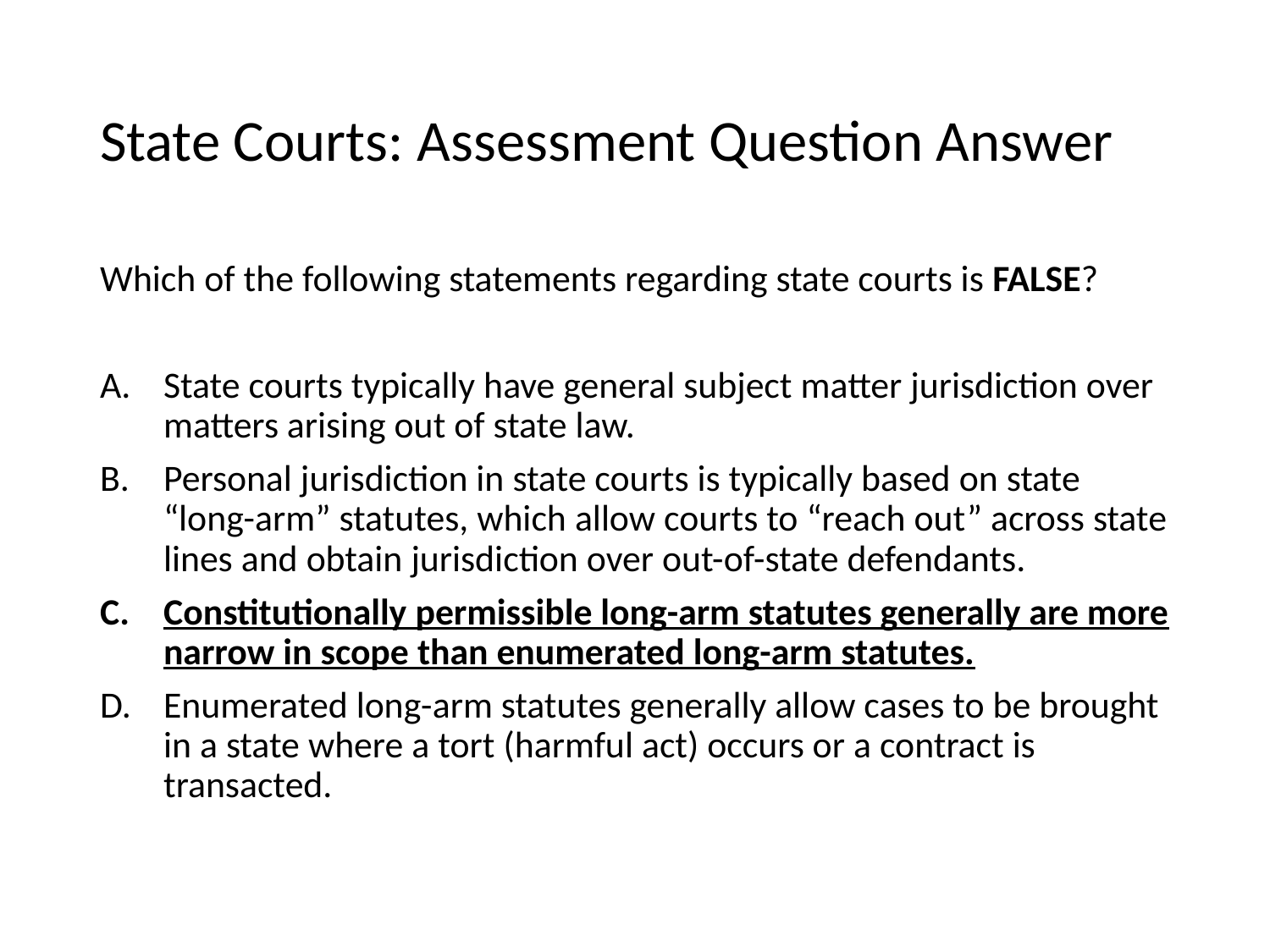

# State Courts: Assessment Question Answer
Which of the following statements regarding state courts is FALSE?

State courts typically have general subject matter jurisdiction over matters arising out of state law.
Personal jurisdiction in state courts is typically based on state “long-arm” statutes, which allow courts to “reach out” across state lines and obtain jurisdiction over out-of-state defendants.
Constitutionally permissible long-arm statutes generally are more narrow in scope than enumerated long-arm statutes.
Enumerated long-arm statutes generally allow cases to be brought in a state where a tort (harmful act) occurs or a contract is transacted.